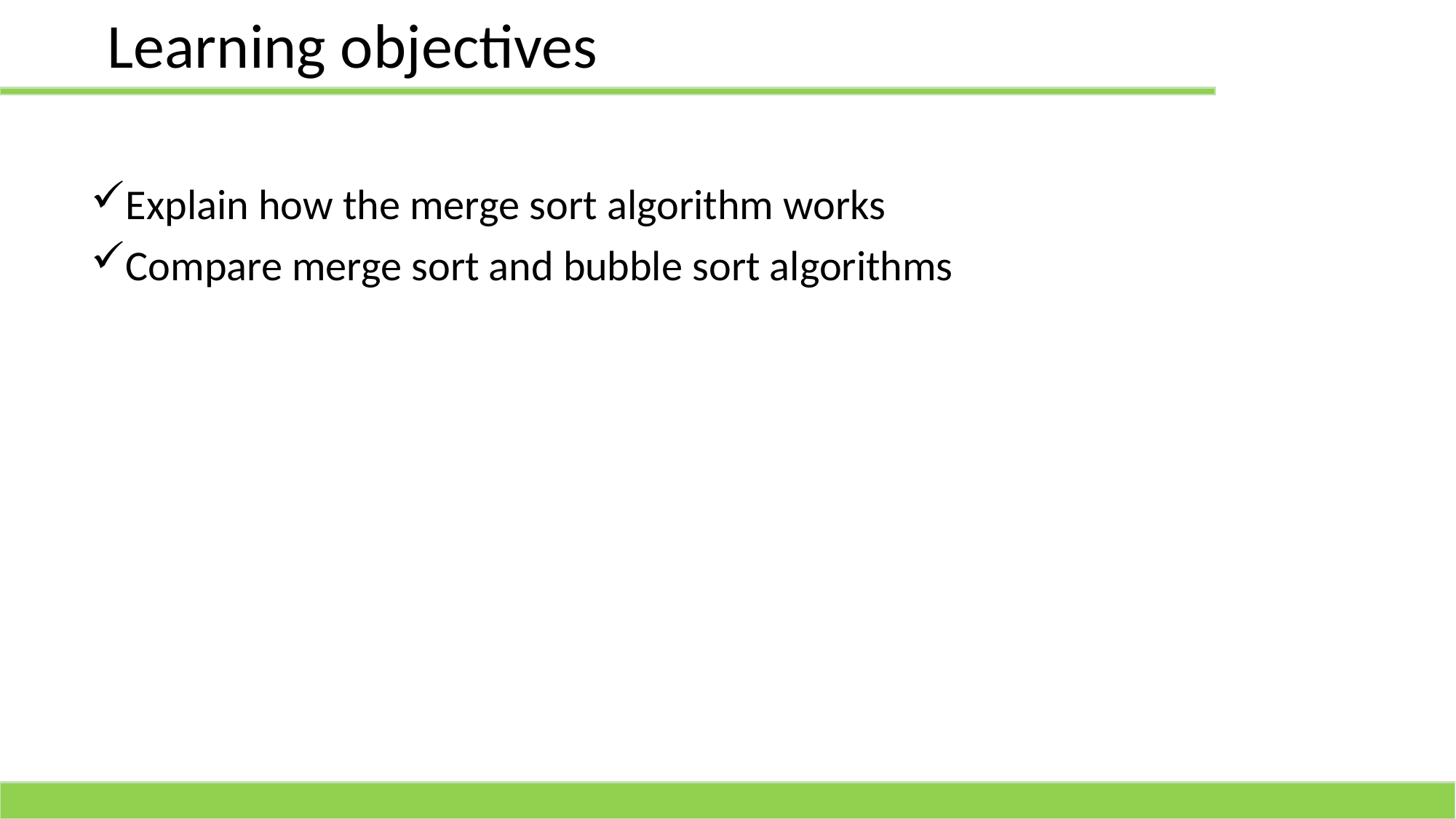

# Learning objectives
Explain how the merge sort algorithm works
Compare merge sort and bubble sort algorithms